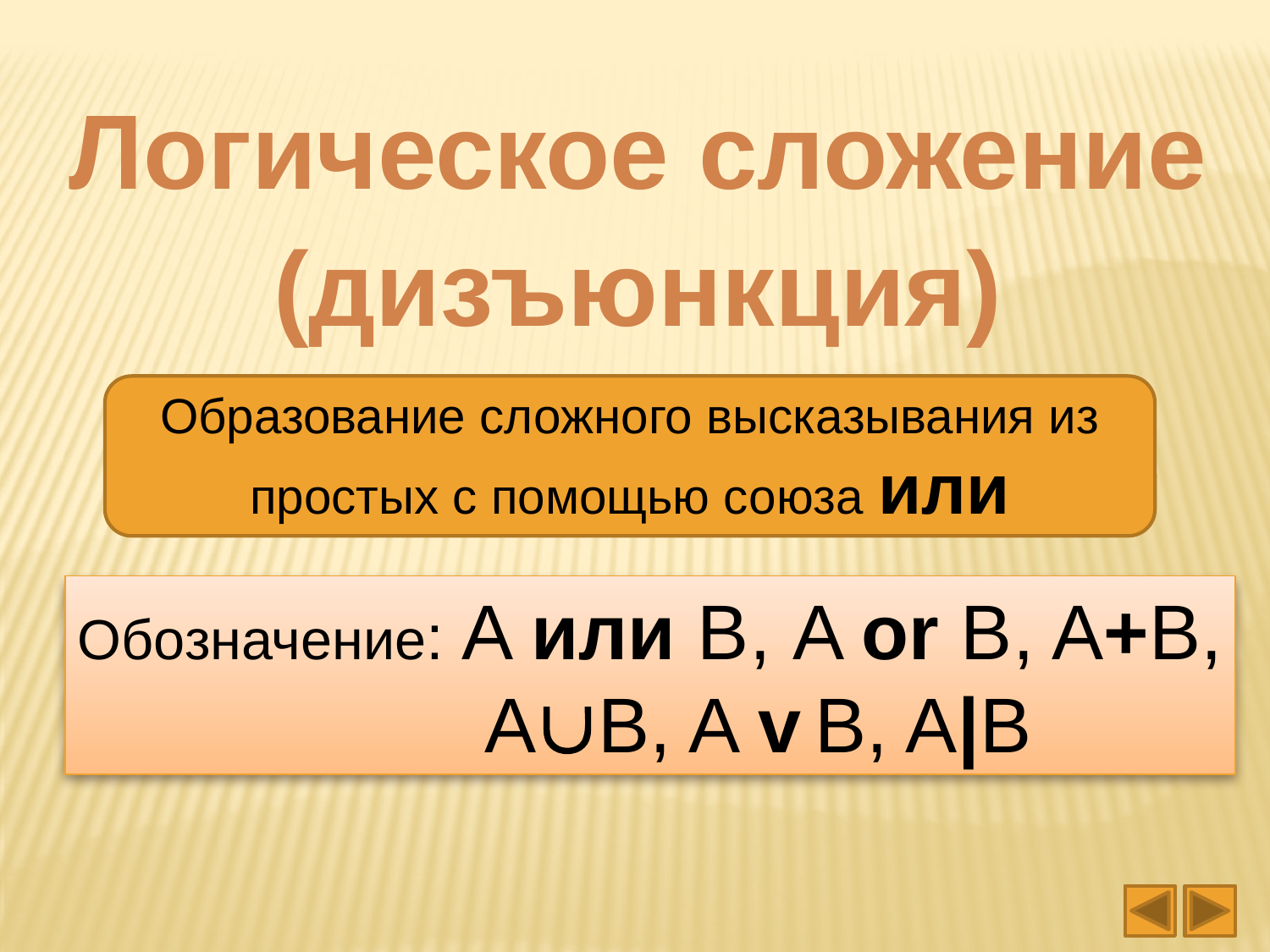

Логическое сложение
(дизъюнкция)
Образование сложного высказывания из простых с помощью союза или
Обозначение: A или B, A or B, A+B,
          A∪B, A v B, A|B